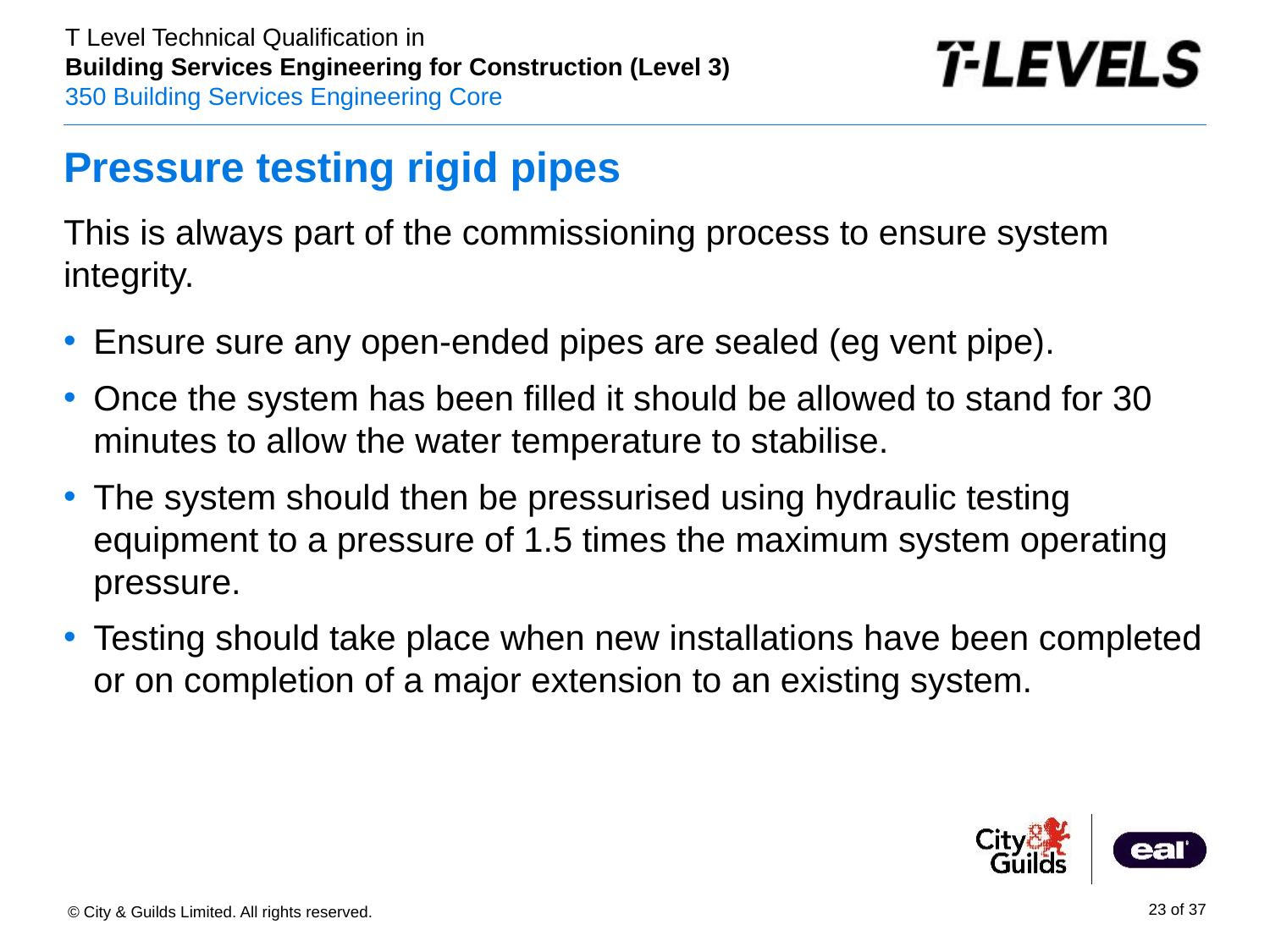

# Pressure testing rigid pipes
This is always part of the commissioning process to ensure system integrity.
Ensure sure any open-ended pipes are sealed (eg vent pipe).
Once the system has been filled it should be allowed to stand for 30 minutes to allow the water temperature to stabilise.
The system should then be pressurised using hydraulic testing equipment to a pressure of 1.5 times the maximum system operating pressure.
Testing should take place when new installations have been completed or on completion of a major extension to an existing system.